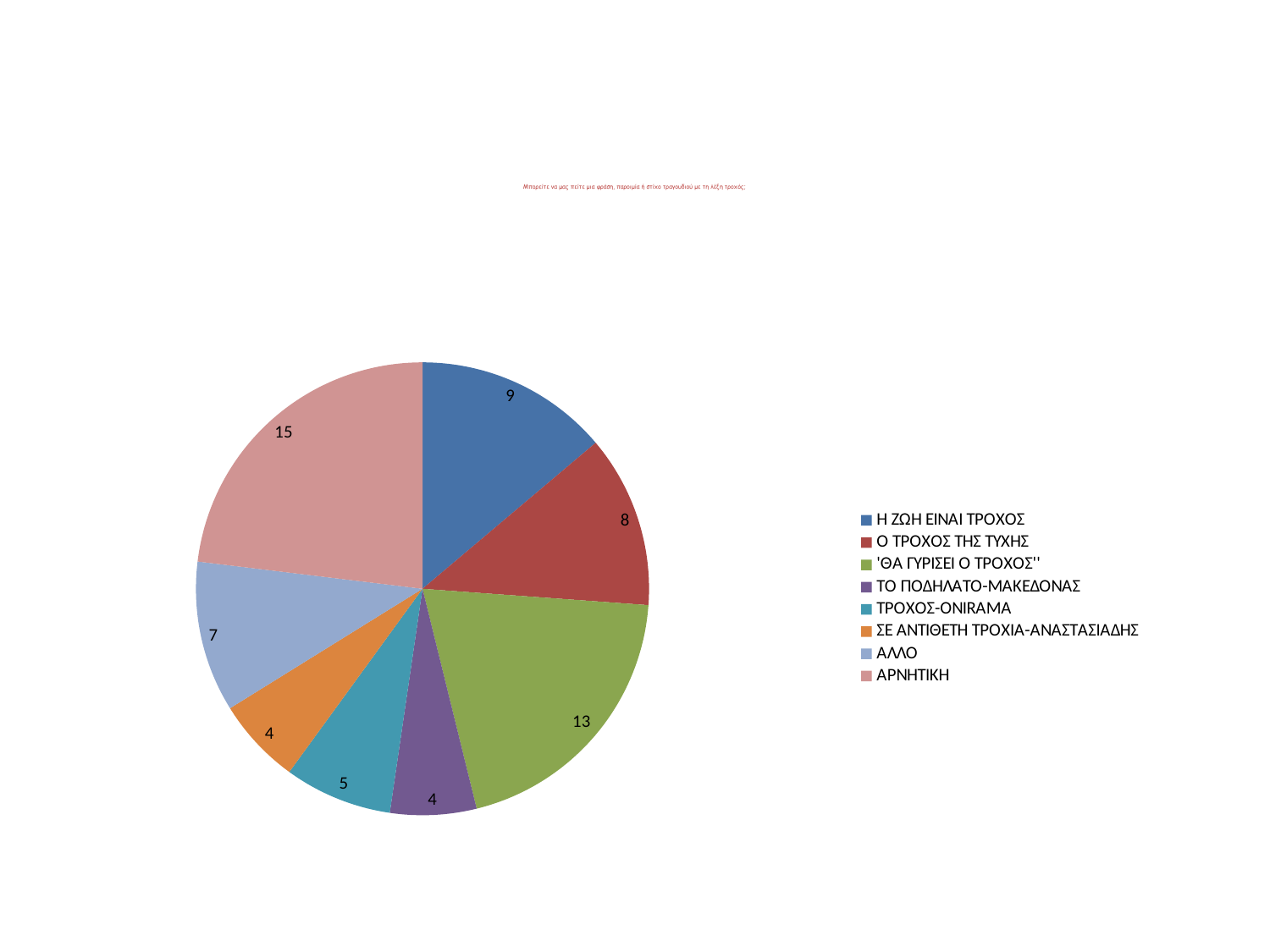

# Μπορείτε να μας πείτε μια φράση, παροιμία ή στίχο τραγουδιού με τη λέξη τροχός;

### Chart

| Category |  |  |
|---|---|---|
| Η ΖΩΗ ΕΙΝΑΙ ΤΡΟΧΟΣ | 9.0 | 9.0 |
| Ο ΤΡΟΧΟΣ ΤΗΣ ΤΥΧΗΣ | 8.0 | 8.0 |
| 'ΘΑ ΓΥΡΙΣΕΙ Ο ΤΡΟΧΟΣ'' | 13.0 | 13.0 |
| ΤΟ ΠΟΔΗΛΑΤΟ-ΜΑΚΕΔΟΝΑΣ | 4.0 | 4.0 |
| ΤΡΟΧΟΣ-ONIRAMA | 5.0 | 5.0 |
| ΣΕ ΑΝΤΙΘΕΤΗ ΤΡΟΧΙΑ-ΑΝΑΣΤΑΣΙΑΔΗΣ | 4.0 | 4.0 |
| ΆΛΛΟ | 7.0 | 7.0 |
| ΑΡΝΗΤΙΚΗ | 15.0 | 15.0 |